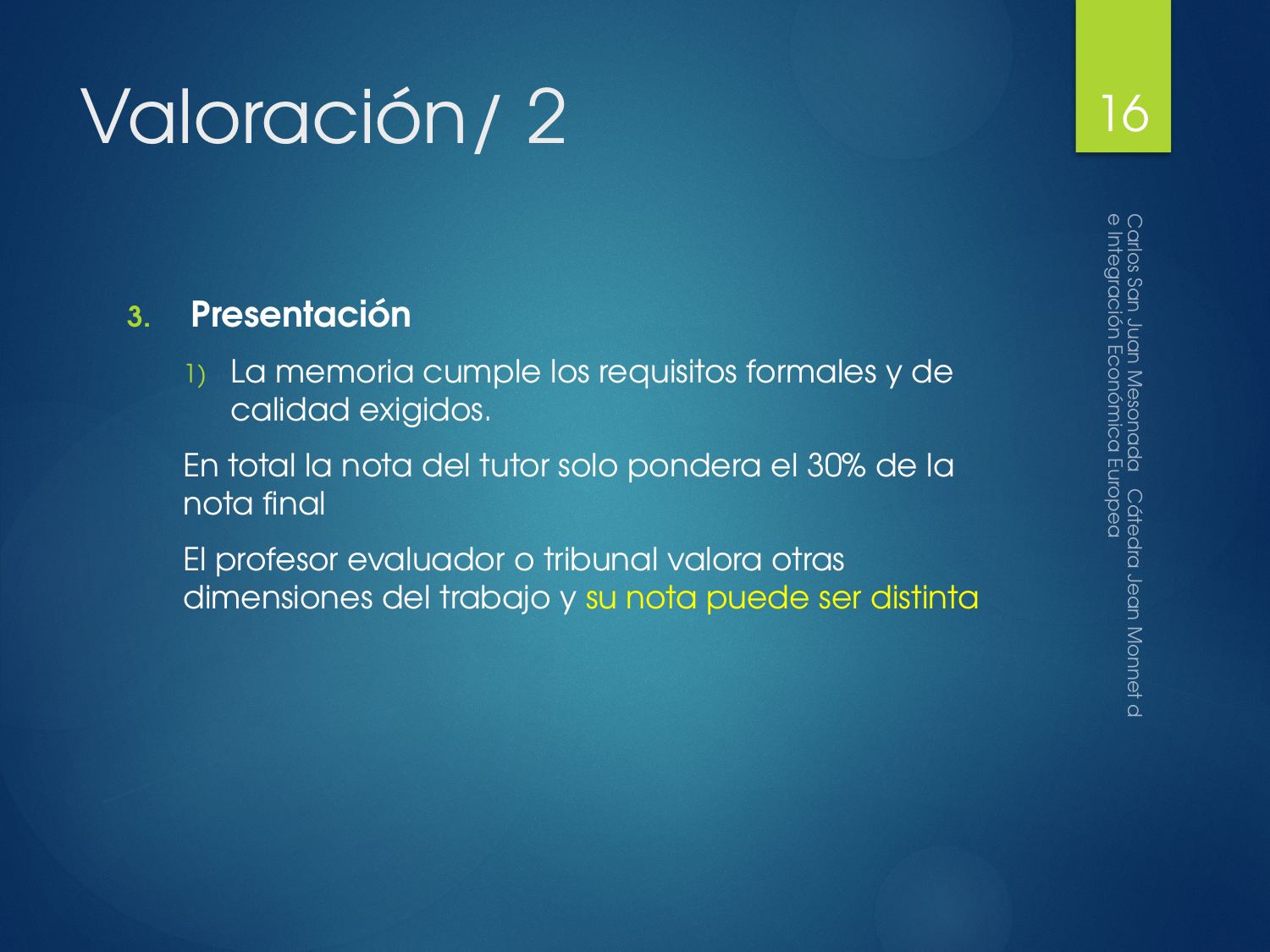

16
# Valoración/ 2
Presentación
La memoria cumple los requisitos formales y de calidad exigidos.
En total la nota del tutor solo pondera el 30% de la nota final
El profesor evaluador o tribunal valora otras dimensiones del trabajo y su nota puede ser distinta
Carlos San Juan Mesonada   Cátedra Jean Monnet de Integración Económica Europea